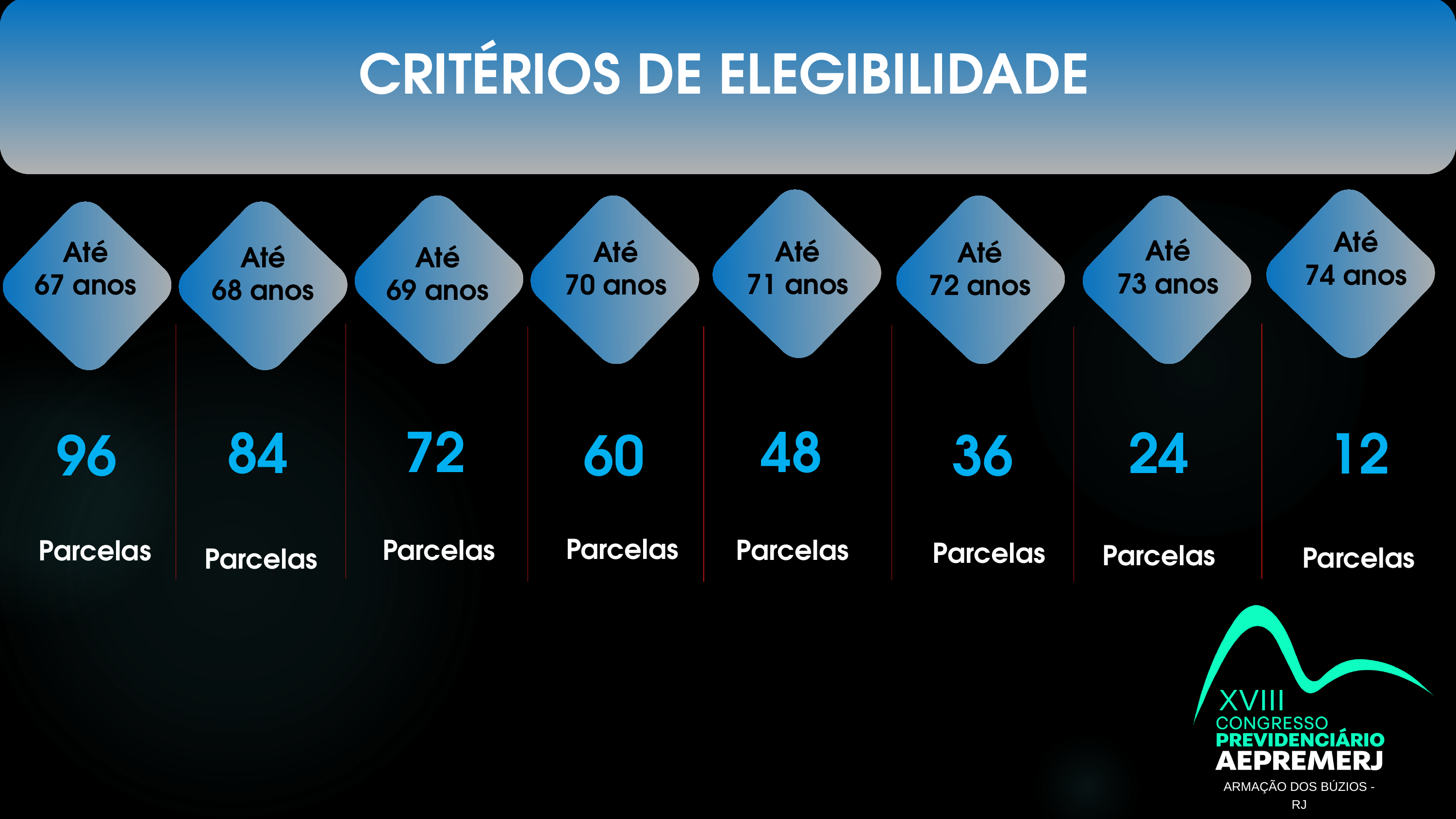

CRITÉRIOS DE ELEGIBILIDADE

Até
74 anos
Até
73 anos
Até
71 anos
Até
67 anos
Até
70 anos
Até
72 anos
Até
68 anos
Até
69 anos
72
48
84
24
12
96
60
36
Parcelas
Parcelas
Parcelas
Parcelas
Parcelas
Parcelas
Parcelas
Parcelas

XVIII

ARMAÇÃO DOS BÚZIOS - RJ